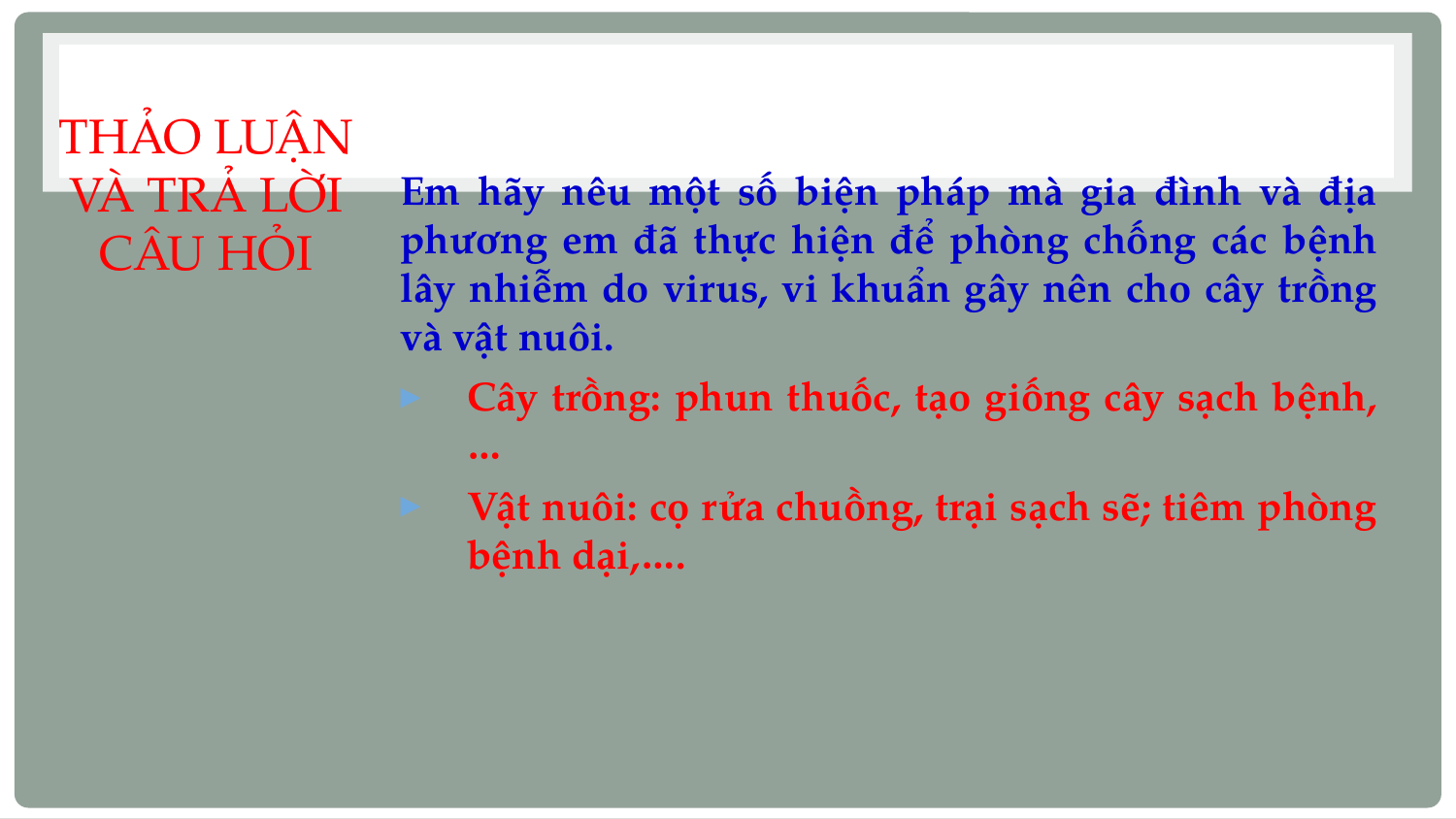

# Thảo luận và trả lời câu hỏi
Em hãy nêu một số biện pháp mà gia đình và địa phương em đã thực hiện để phòng chống các bệnh lây nhiễm do virus, vi khuẩn gây nên cho cây trồng và vật nuôi.
Cây trồng: phun thuốc, tạo giống cây sạch bệnh,…
Vật nuôi: cọ rửa chuồng, trại sạch sẽ; tiêm phòng bệnh dại,….